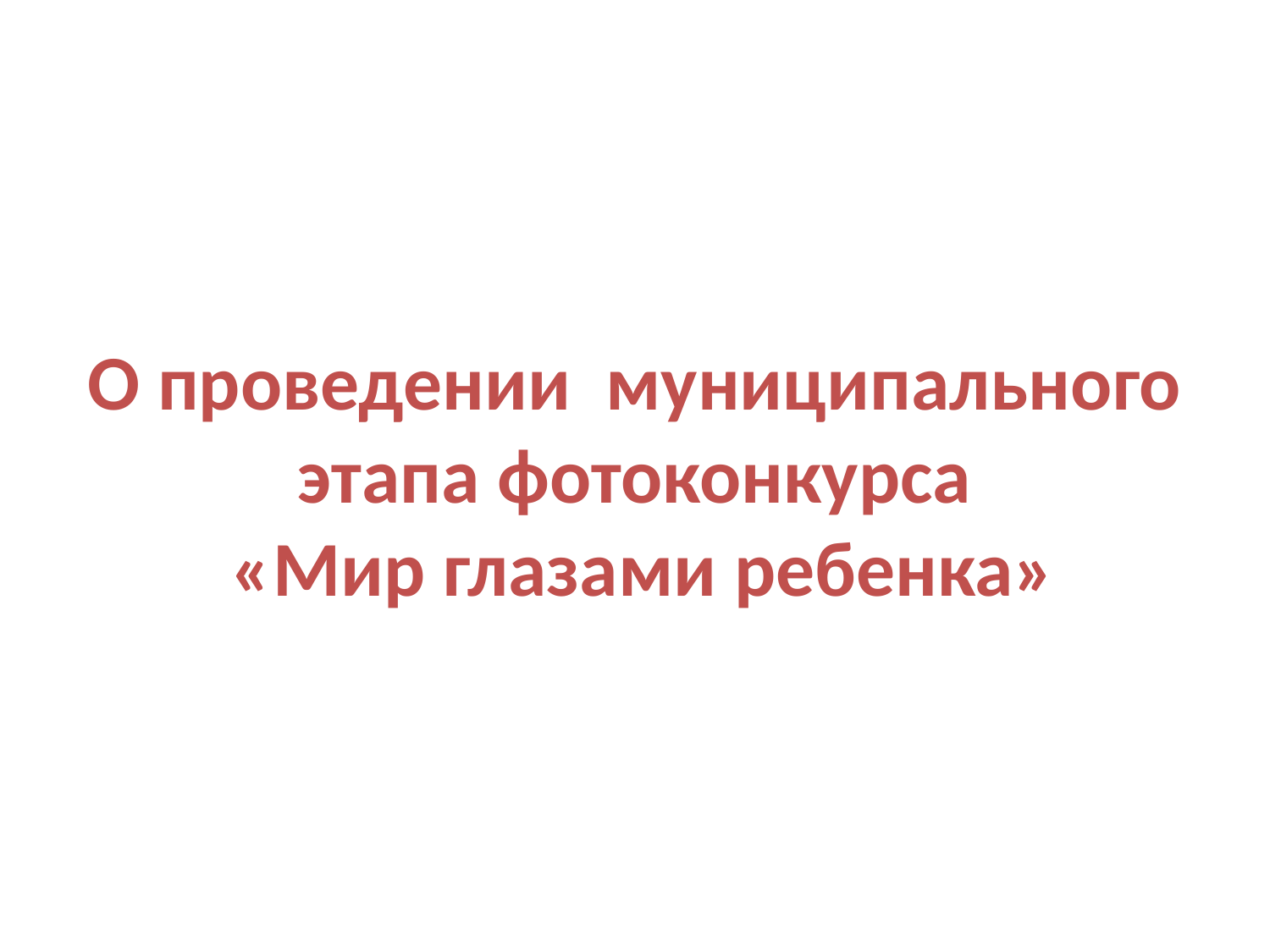

# О проведении  муниципального этапа фотоконкурса «Мир глазами ребенка»